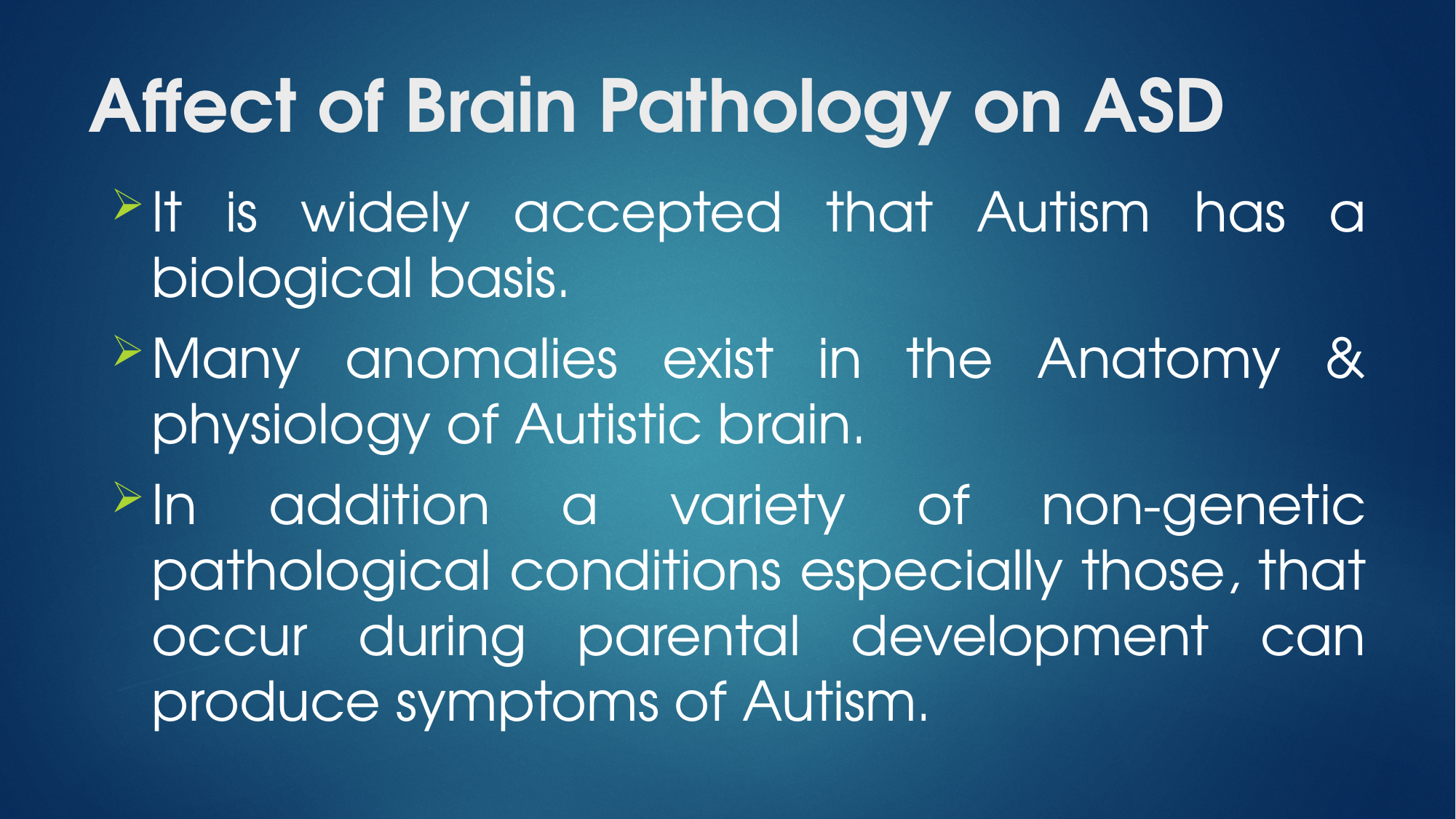

# Affect of Brain Pathology on ASD
It is widely accepted that Autism has a biological basis.
Many anomalies exist in the Anatomy & physiology of Autistic brain.
In addition a variety of non-genetic pathological conditions especially those, that occur during parental development can produce symptoms of Autism.